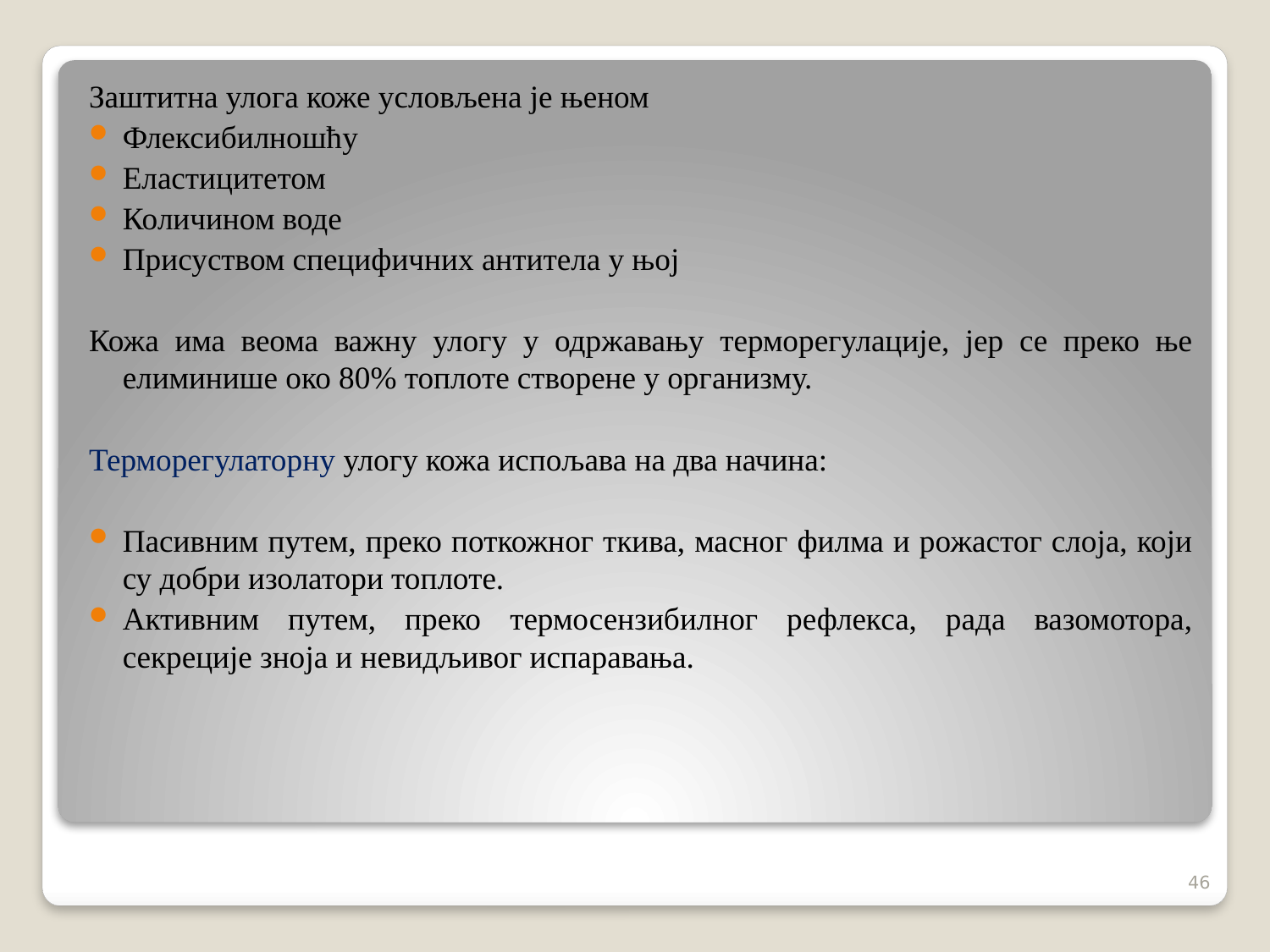

Заштитна улога коже условљена је њеном
Флексибилношћу
Еластицитетом
Количином воде
Присуством специфичних антитела у њој

Кожа има веома важну улогу у одржавању терморегулације, јер се преко ње елиминише око 80% топлоте створене у организму.

Терморегулаторну улогу кожа испољава на два начина:

Пасивним путем, преко поткожног ткива, масног филма и рожастог слоја, који су добри изолатори топлоте.
Активним путем, преко термосензибилног рефлекса, рада вазомотора, секреције зноја и невидљивог испаравања.

46